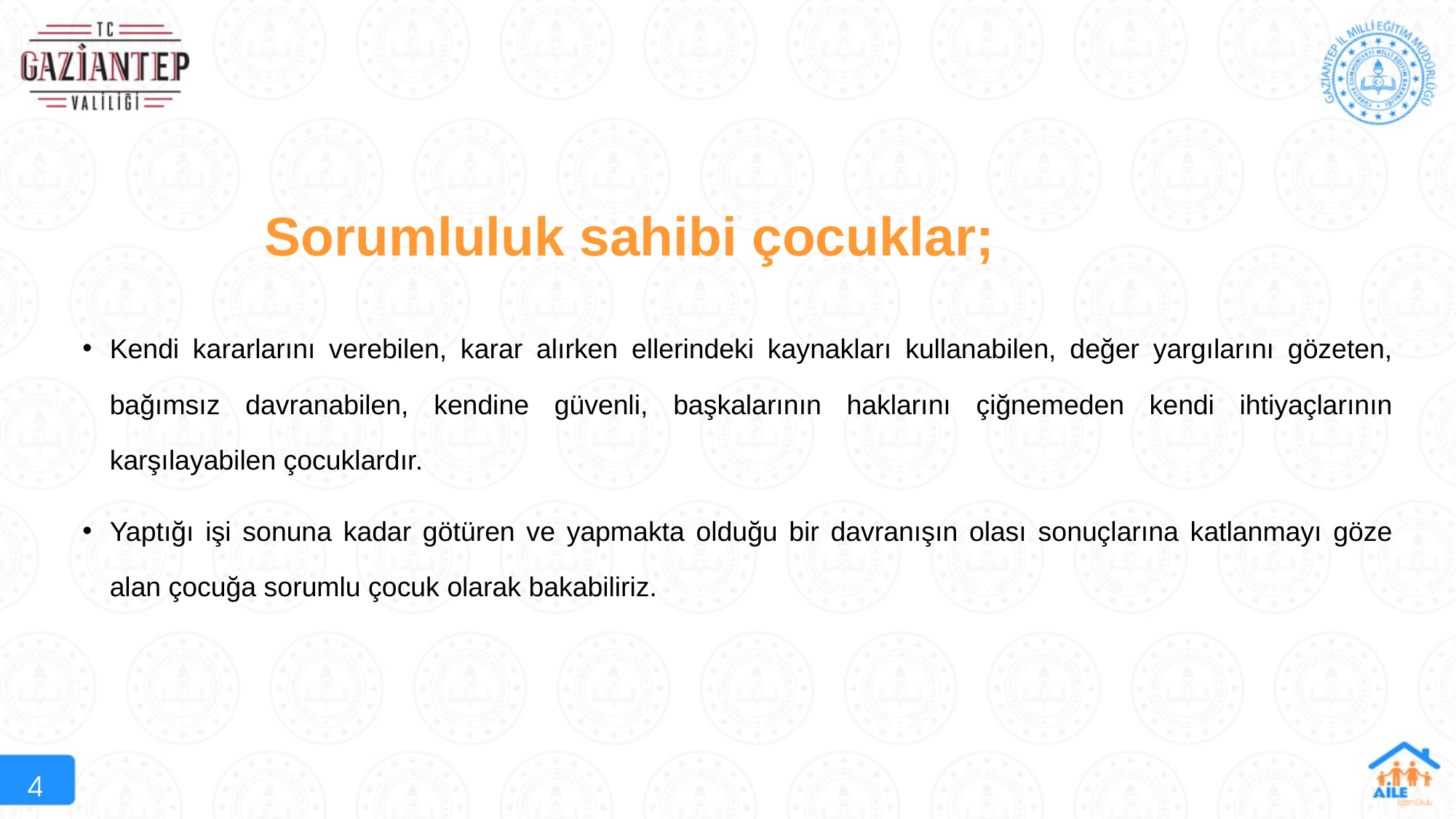

Sorumluluk sahibi çocuklar;
Kendi kararlarını verebilen, karar alırken ellerindeki kaynakları kullanabilen, değer yargılarını gözeten, bağımsız davranabilen, kendine güvenli, başkalarının haklarını çiğnemeden kendi ihtiyaçlarının karşılayabilen çocuklardır.
Yaptığı işi sonuna kadar götüren ve yapmakta olduğu bir davranışın olası sonuçlarına katlanmayı göze alan çocuğa sorumlu çocuk olarak bakabiliriz.

4